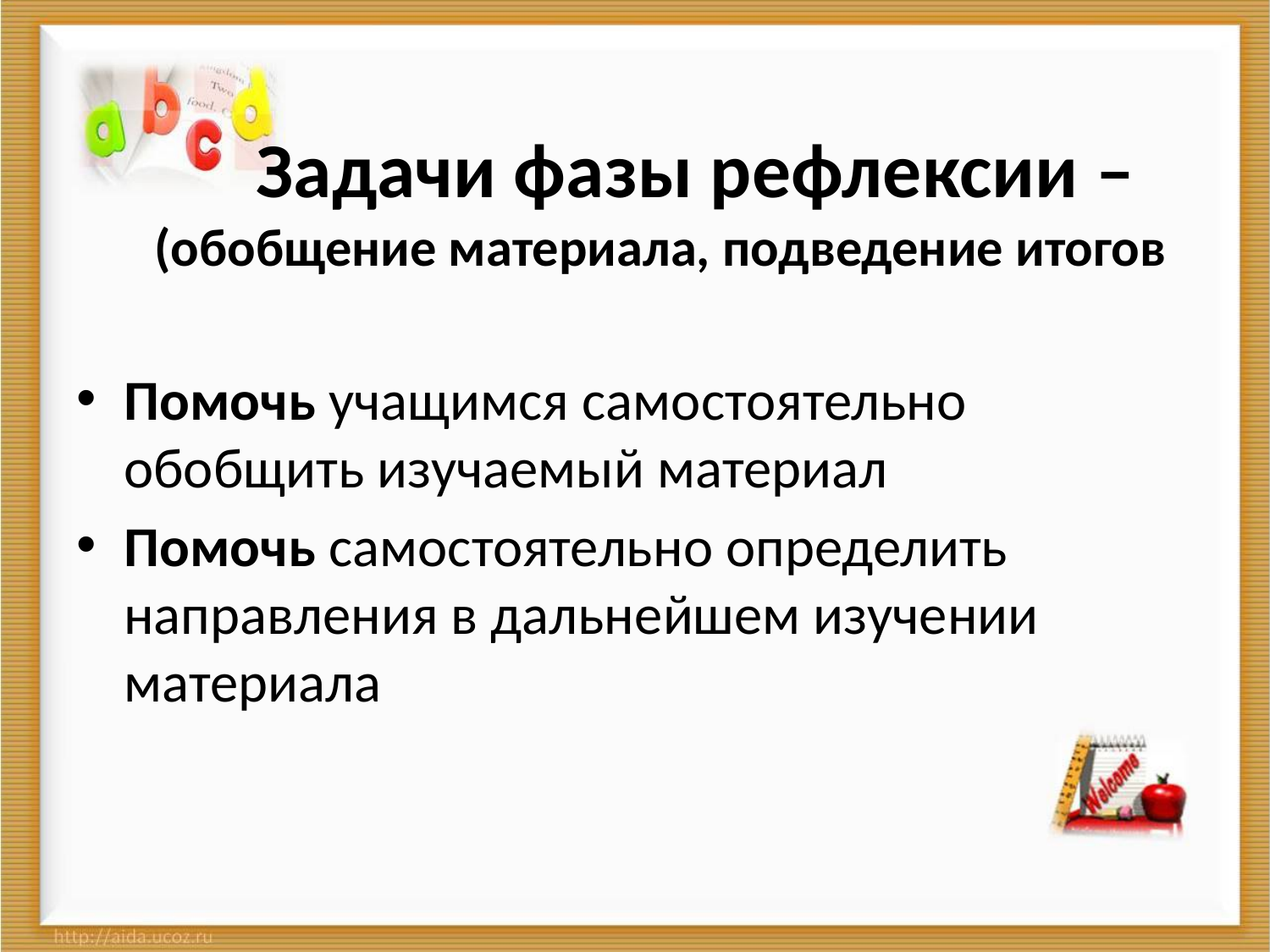

# Задачи фазы рефлексии – (обобщение материала, подведение итогов
Помочь учащимся самостоятельно обобщить изучаемый материал
Помочь самостоятельно определить направления в дальнейшем изучении материала